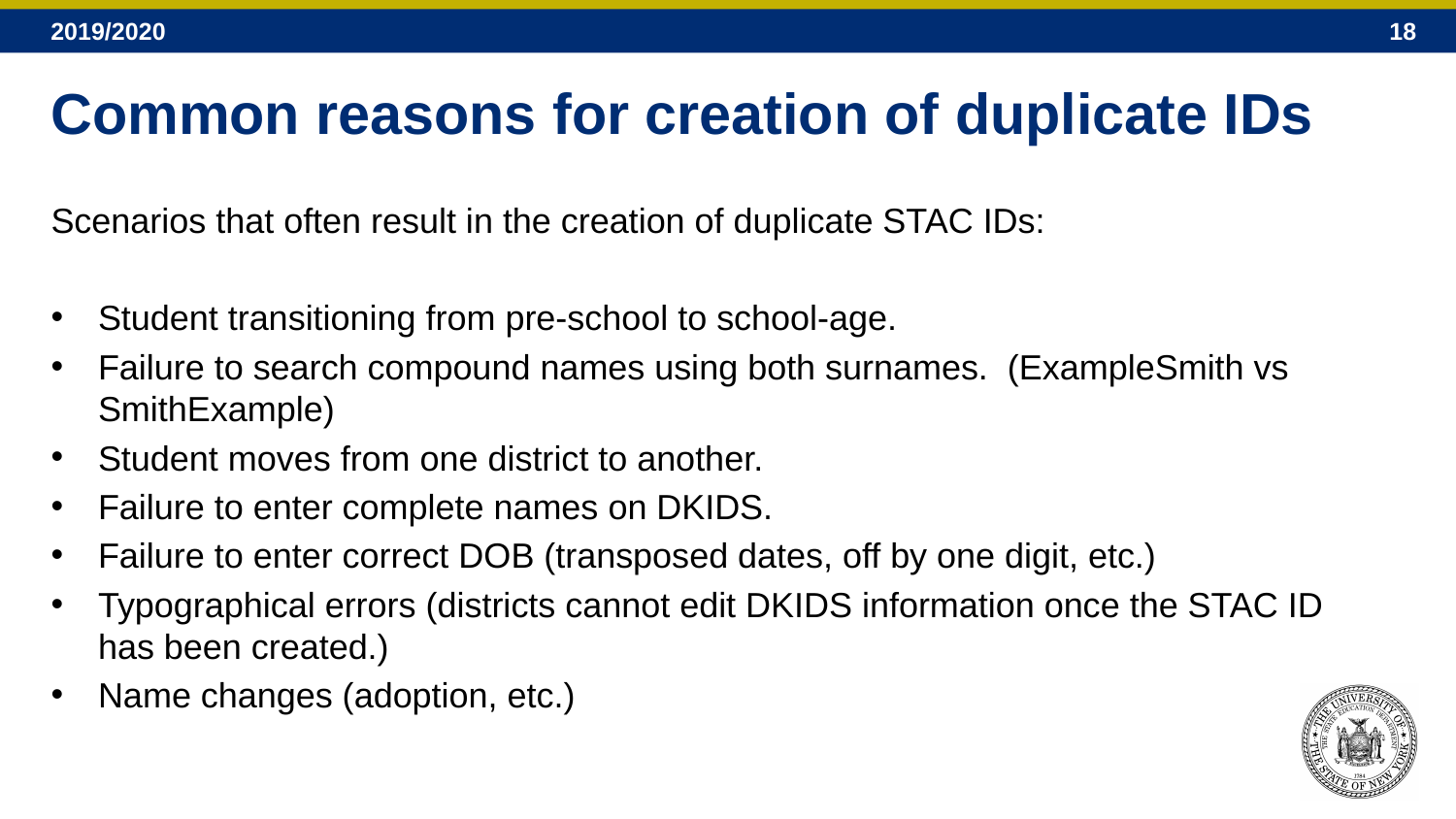

# Common reasons for creation of duplicate IDs
Scenarios that often result in the creation of duplicate STAC IDs:

Student transitioning from pre-school to school-age.
Failure to search compound names using both surnames.  (ExampleSmith vs SmithExample)
Student moves from one district to another.
Failure to enter complete names on DKIDS.
Failure to enter correct DOB (transposed dates, off by one digit, etc.)
Typographical errors (districts cannot edit DKIDS information once the STAC ID has been created.)
Name changes (adoption, etc.)